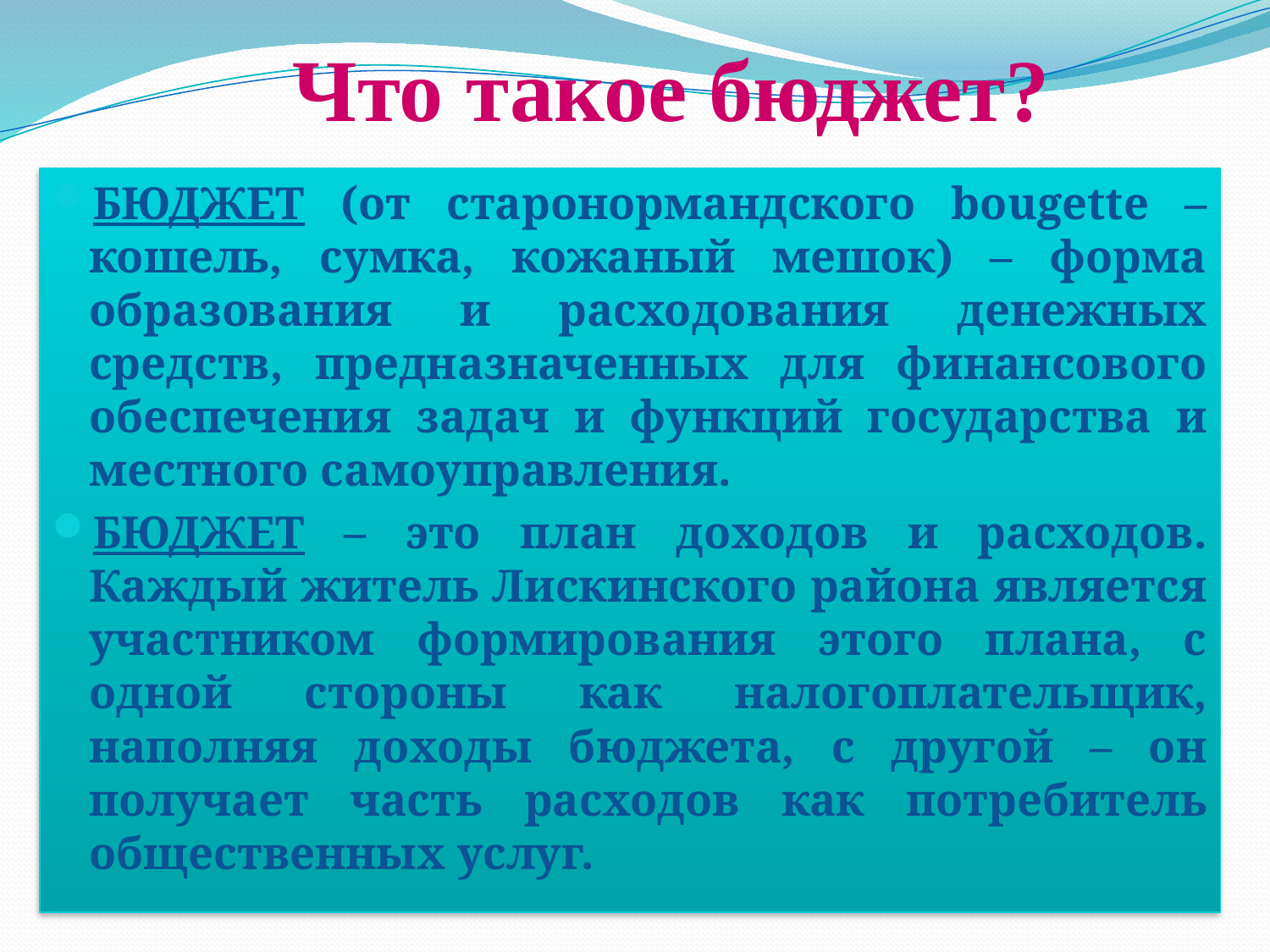

# Что такое бюджет?
БЮДЖЕТ (от старонормандского bougette – кошель, сумка, кожаный мешок) – форма образования и расходования денежных средств, предназначенных для финансового обеспечения задач и функций государства и местного самоуправления.
БЮДЖЕТ – это план доходов и расходов. Каждый житель Лискинского района является участником формирования этого плана, с одной стороны как налогоплательщик, наполняя доходы бюджета, с другой – он получает часть расходов как потребитель общественных услуг.